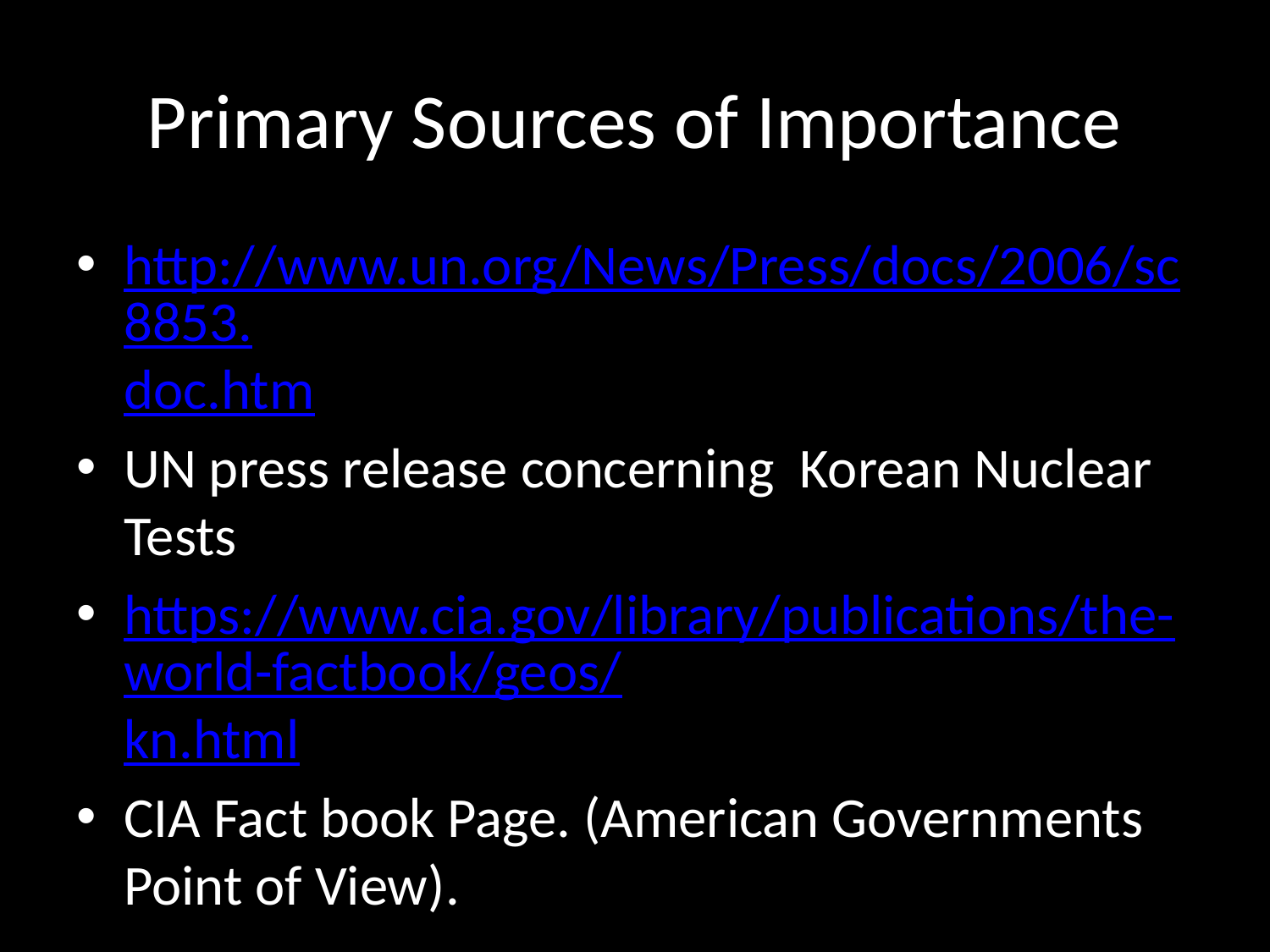

# Primary Sources of Importance
http://www.un.org/News/Press/docs/2006/sc8853.doc.htm
UN press release concerning  Korean Nuclear Tests
https://www.cia.gov/library/publications/the-world-factbook/geos/kn.html
CIA Fact book Page. (American Governments Point of View).